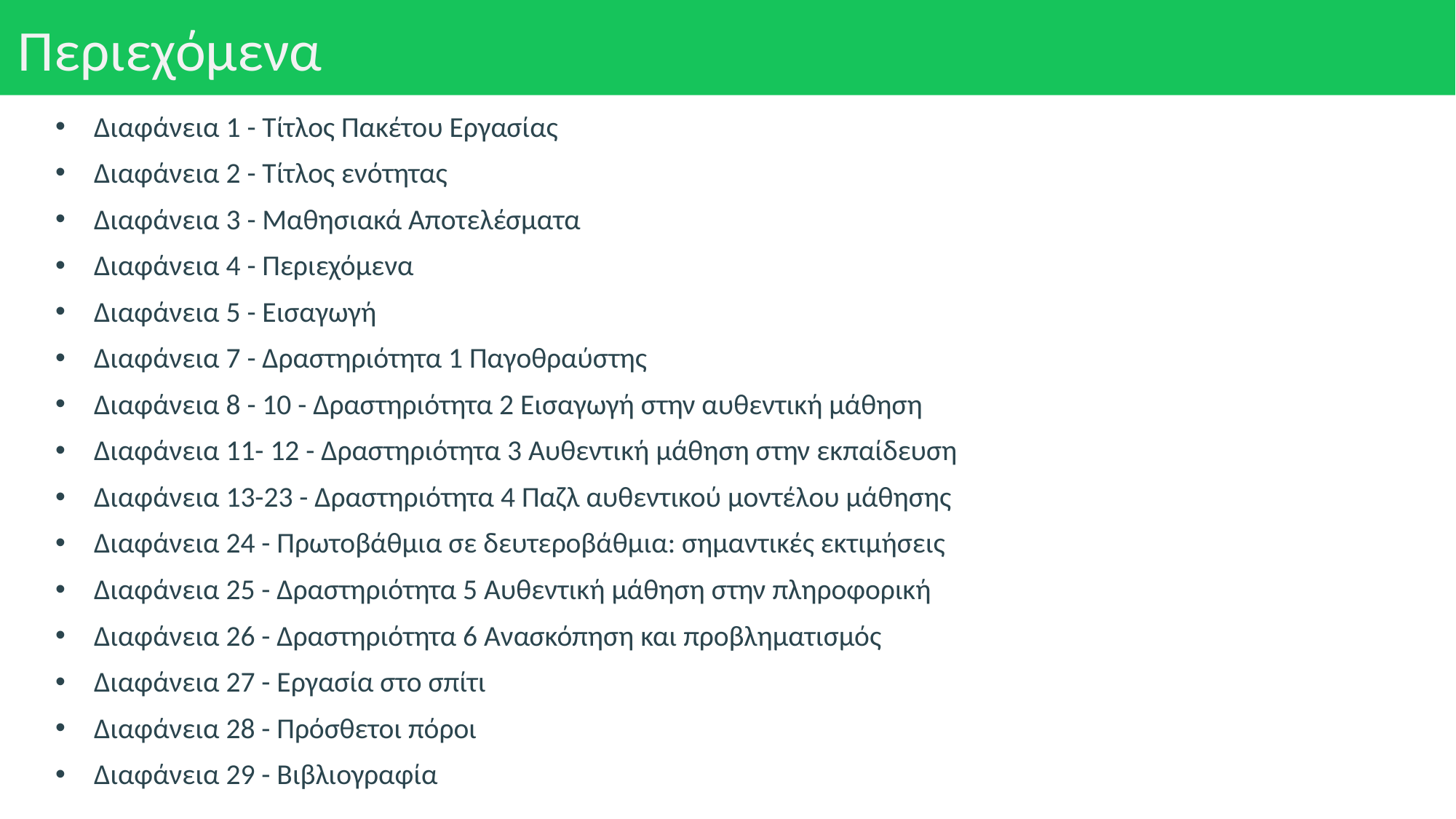

# Περιεχόμενα
Διαφάνεια 1 - Τίτλος Πακέτου Εργασίας
Διαφάνεια 2 - Τίτλος ενότητας
Διαφάνεια 3 - Μαθησιακά Αποτελέσματα
Διαφάνεια 4 - Περιεχόμενα
Διαφάνεια 5 - Εισαγωγή
Διαφάνεια 7 - Δραστηριότητα 1 Παγοθραύστης
Διαφάνεια 8 - 10 - Δραστηριότητα 2 Εισαγωγή στην αυθεντική μάθηση
Διαφάνεια 11- 12 - Δραστηριότητα 3 Αυθεντική μάθηση στην εκπαίδευση
Διαφάνεια 13-23 - Δραστηριότητα 4 Παζλ αυθεντικού μοντέλου μάθησης
Διαφάνεια 24 - Πρωτοβάθμια σε δευτεροβάθμια: σημαντικές εκτιμήσεις
Διαφάνεια 25 - Δραστηριότητα 5 Αυθεντική μάθηση στην πληροφορική
Διαφάνεια 26 - Δραστηριότητα 6 Ανασκόπηση και προβληματισμός
Διαφάνεια 27 - Εργασία στο σπίτι
Διαφάνεια 28 - Πρόσθετοι πόροι
Διαφάνεια 29 - Βιβλιογραφία